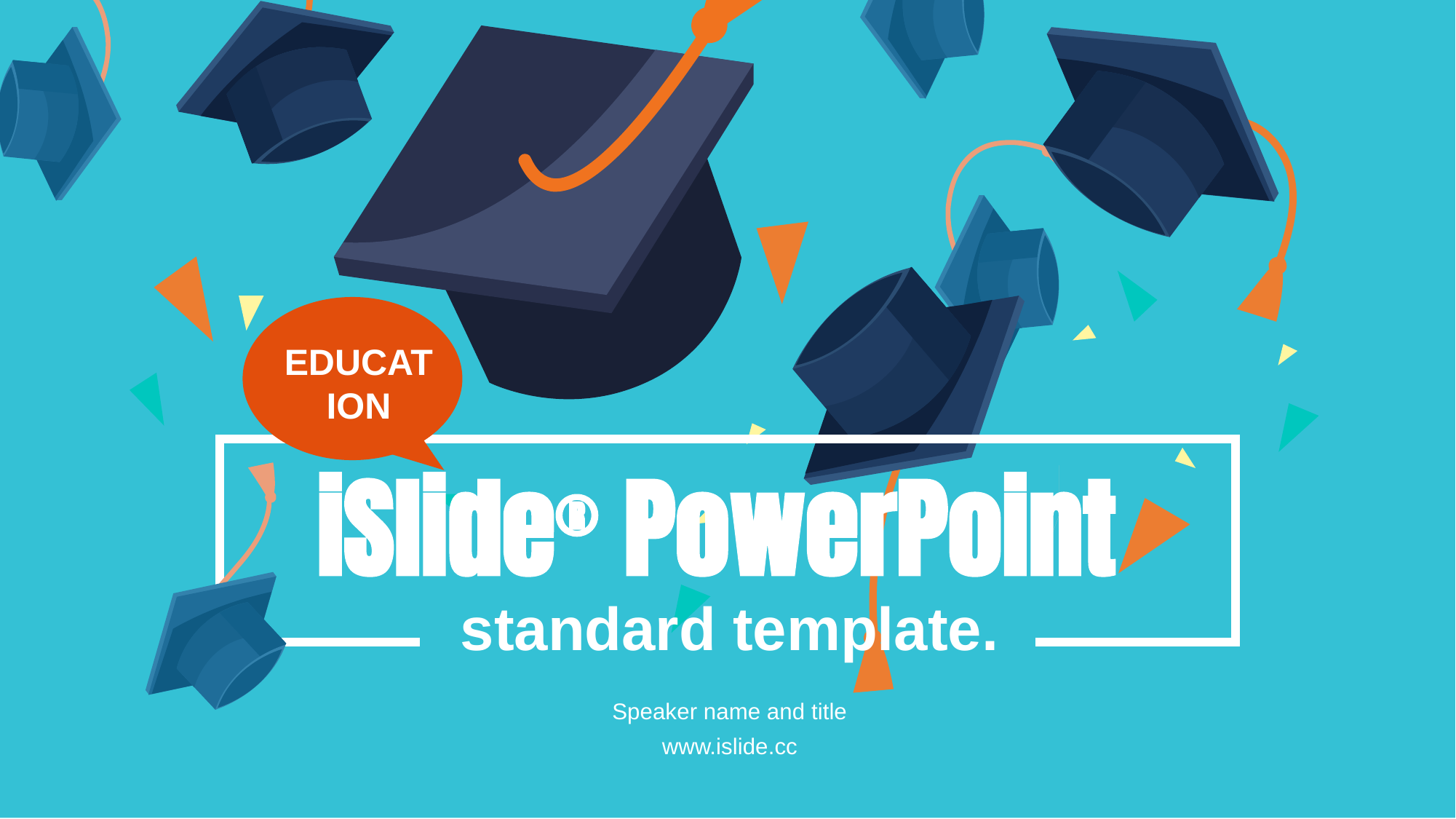

EDUCATION

# iSlide® PowerPoint standard template.

Speaker name and title
www.islide.cc